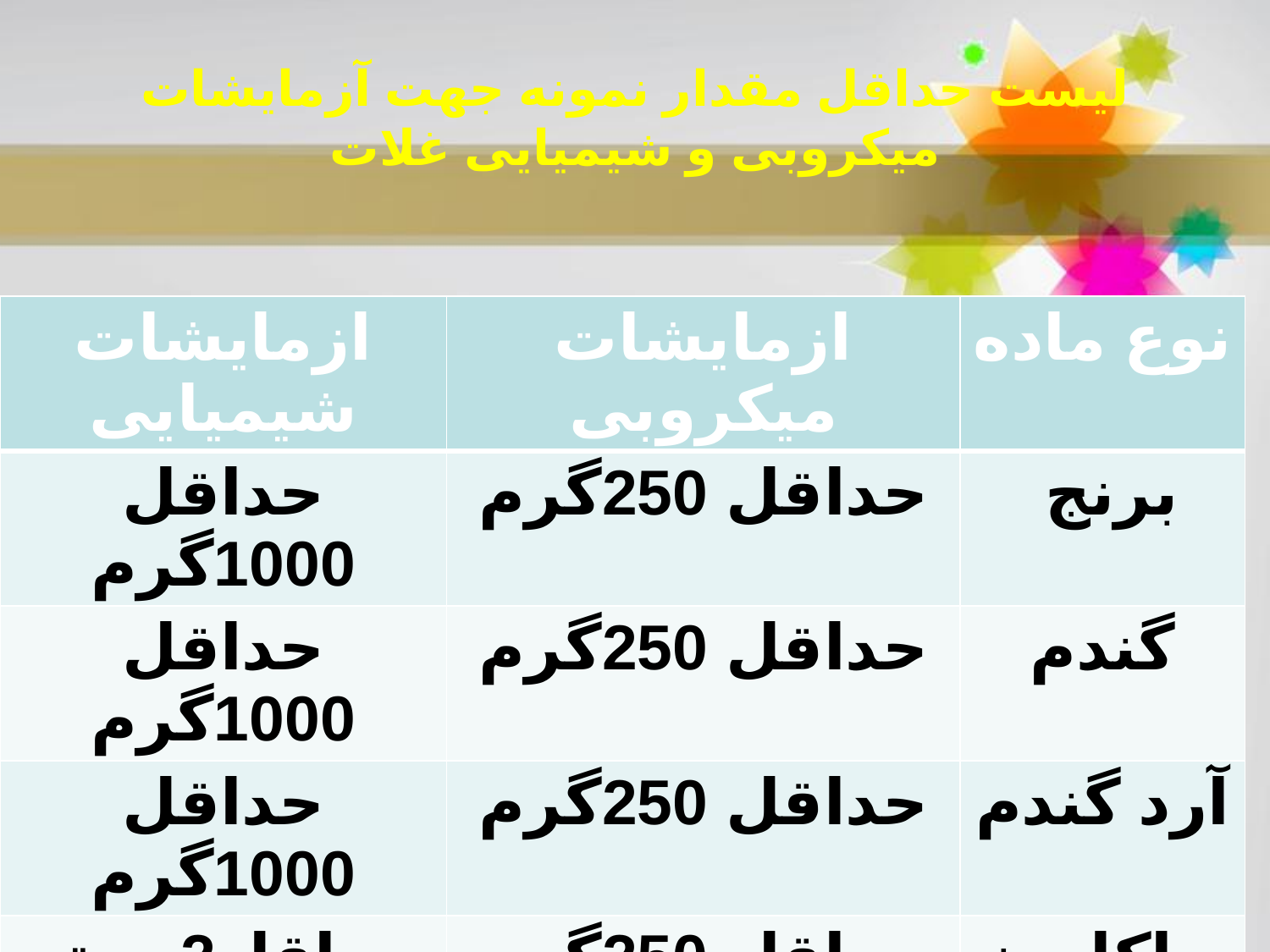

# لیست حداقل مقدار نمونه جهت آزمایشات میکروبی و شیمیایی غلات
| ازمایشات شیمیایی | ازمایشات میکروبی | نوع ماده |
| --- | --- | --- |
| حداقل 1000گرم | حداقل 250گرم | برنج |
| حداقل 1000گرم | حداقل 250گرم | گندم |
| حداقل 1000گرم | حداقل 250گرم | آرد گندم |
| حداقل2بسته | حداقل 250گرم | ماکارونی |
| حداقل2بسته | حداقل 250گرم | رشته پلو |